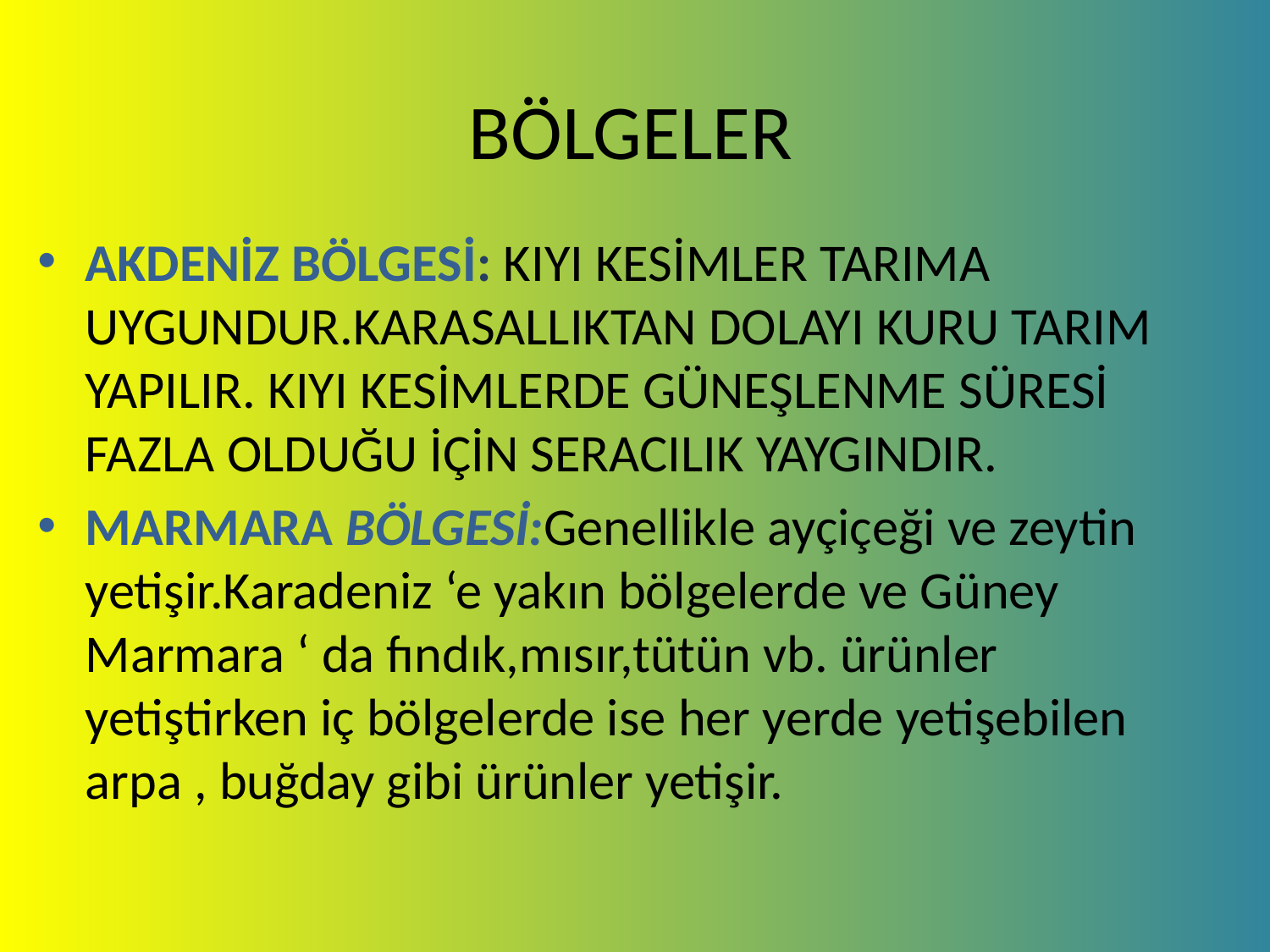

# BÖLGELER
AKDENİZ bölgesİ: Kıyı kesimler tarIma uygunduR.Karasallıktan dolayI kuru tarım yapılır. Kıyı kesİmlerde GÜNEŞLENME SÜRESİ FAZLA OLDUĞU İÇİN SERACILIK YAYGINDIR.
Marmara Bölgesİ:Genellikle ayçiçeği ve zeytin yetişir.Karadeniz ‘e yakın bölgelerde ve Güney Marmara ‘ da fındık,mısır,tütün vb. ürünler yetiştirken iç bölgelerde ise her yerde yetişebilen arpa , buğday gibi ürünler yetişir.